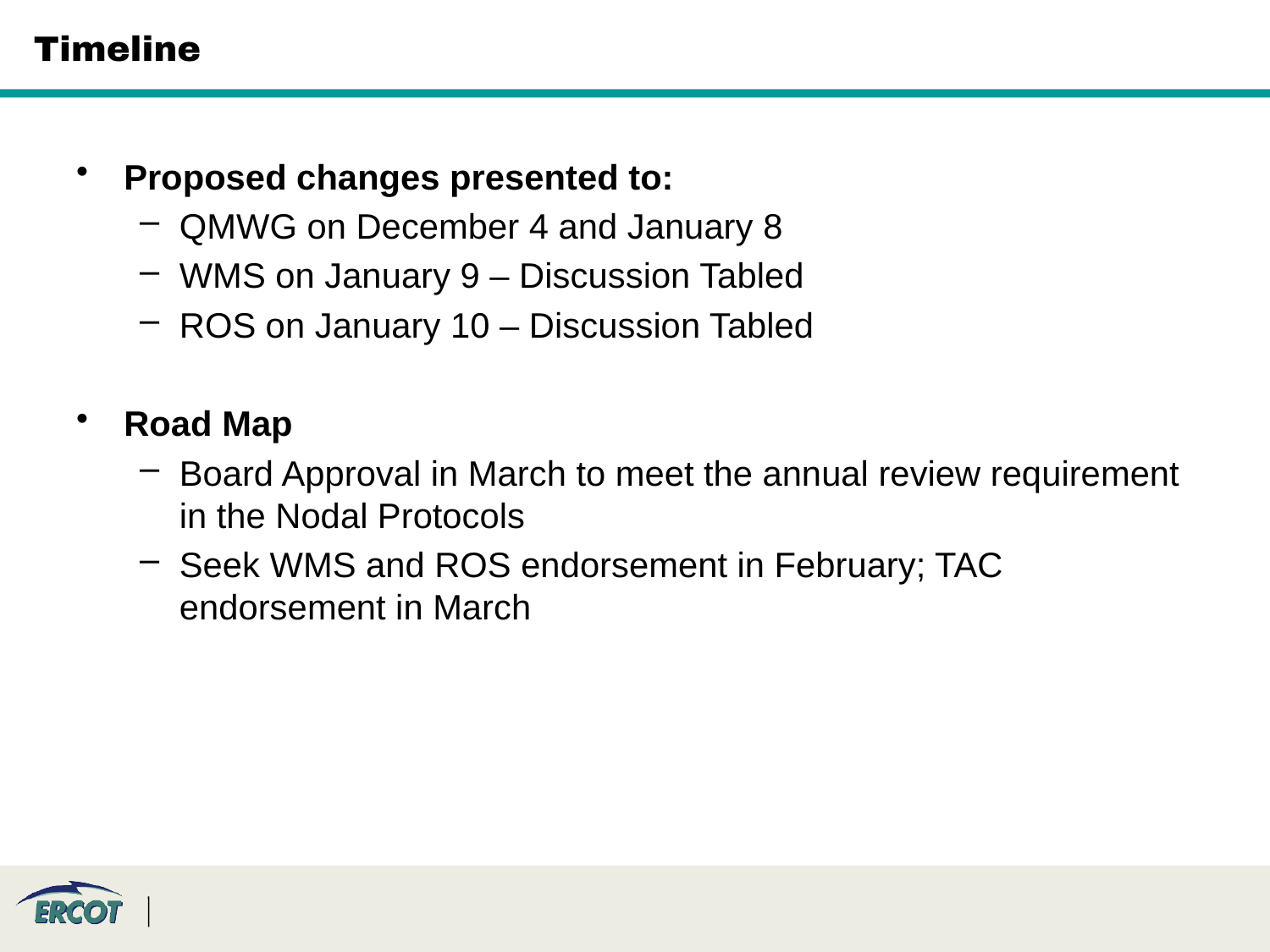

# Timeline
Proposed changes presented to:
QMWG on December 4 and January 8
WMS on January 9 – Discussion Tabled
ROS on January 10 – Discussion Tabled

Road Map
Board Approval in March to meet the annual review requirement in the Nodal Protocols
Seek WMS and ROS endorsement in February; TAC endorsement in March